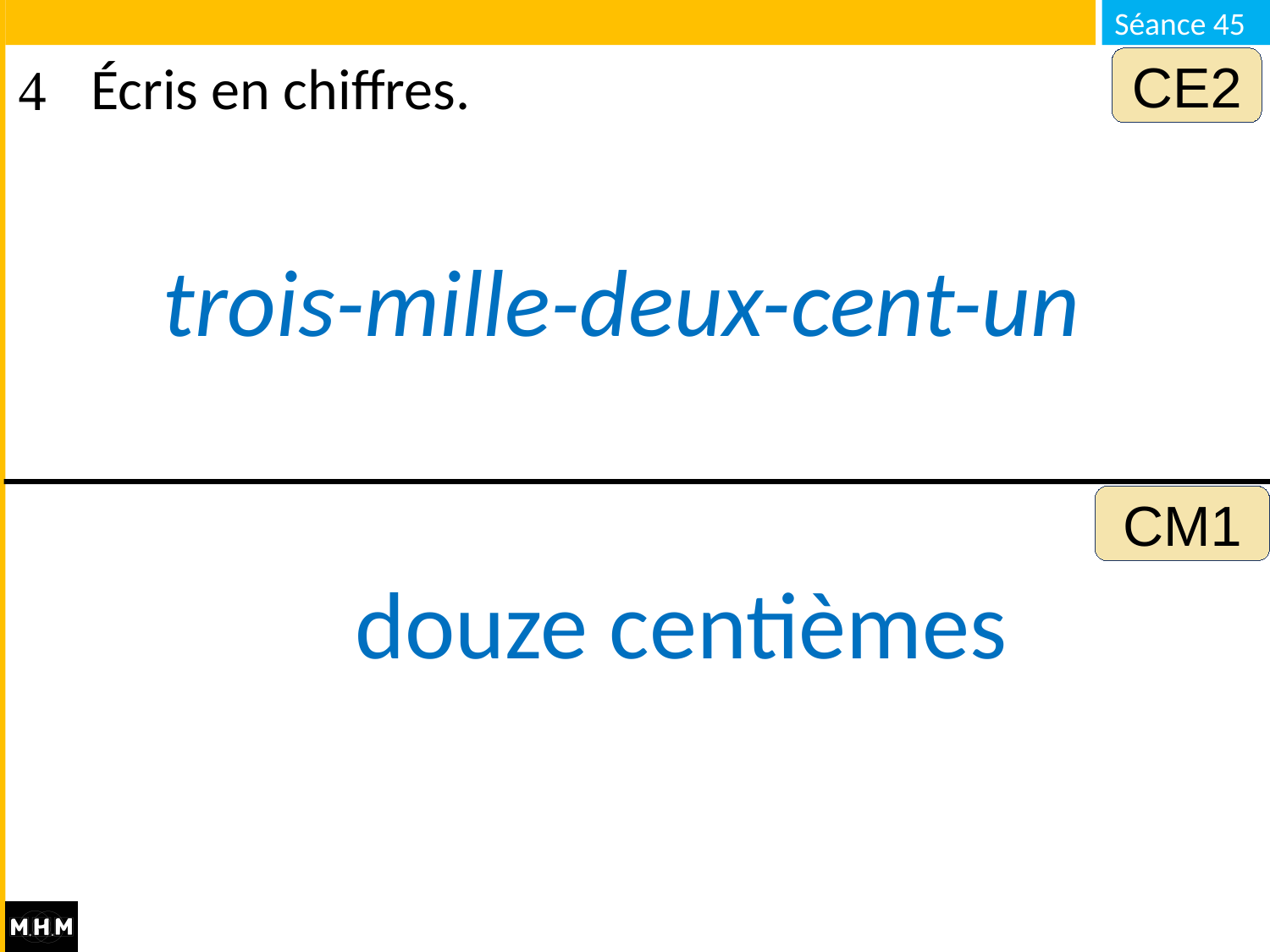

CE2
# Écris en chiffres.
trois-mille-deux-cent-un

CM1
douze centièmes